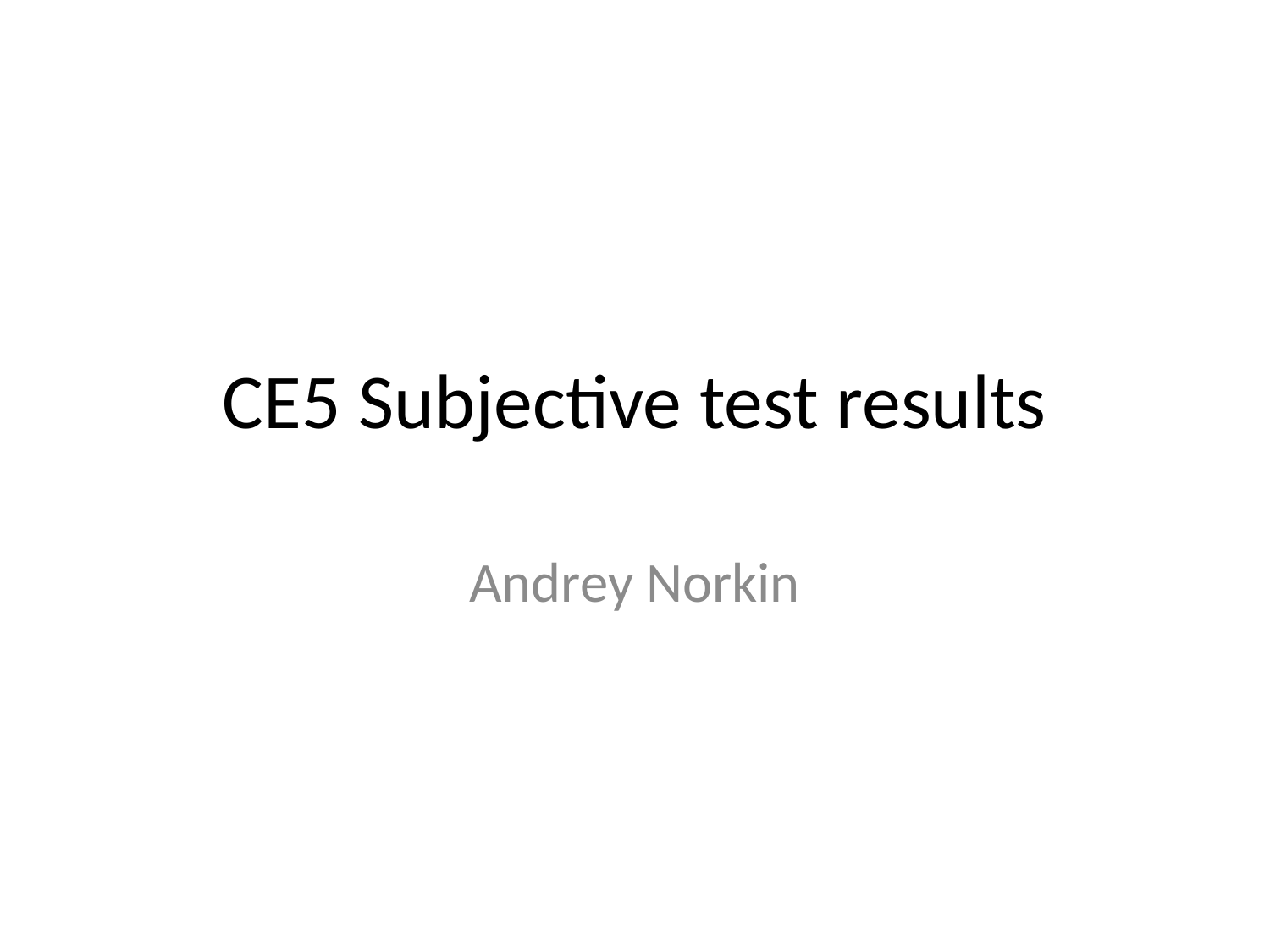

# CE5 Subjective test results
Andrey Norkin